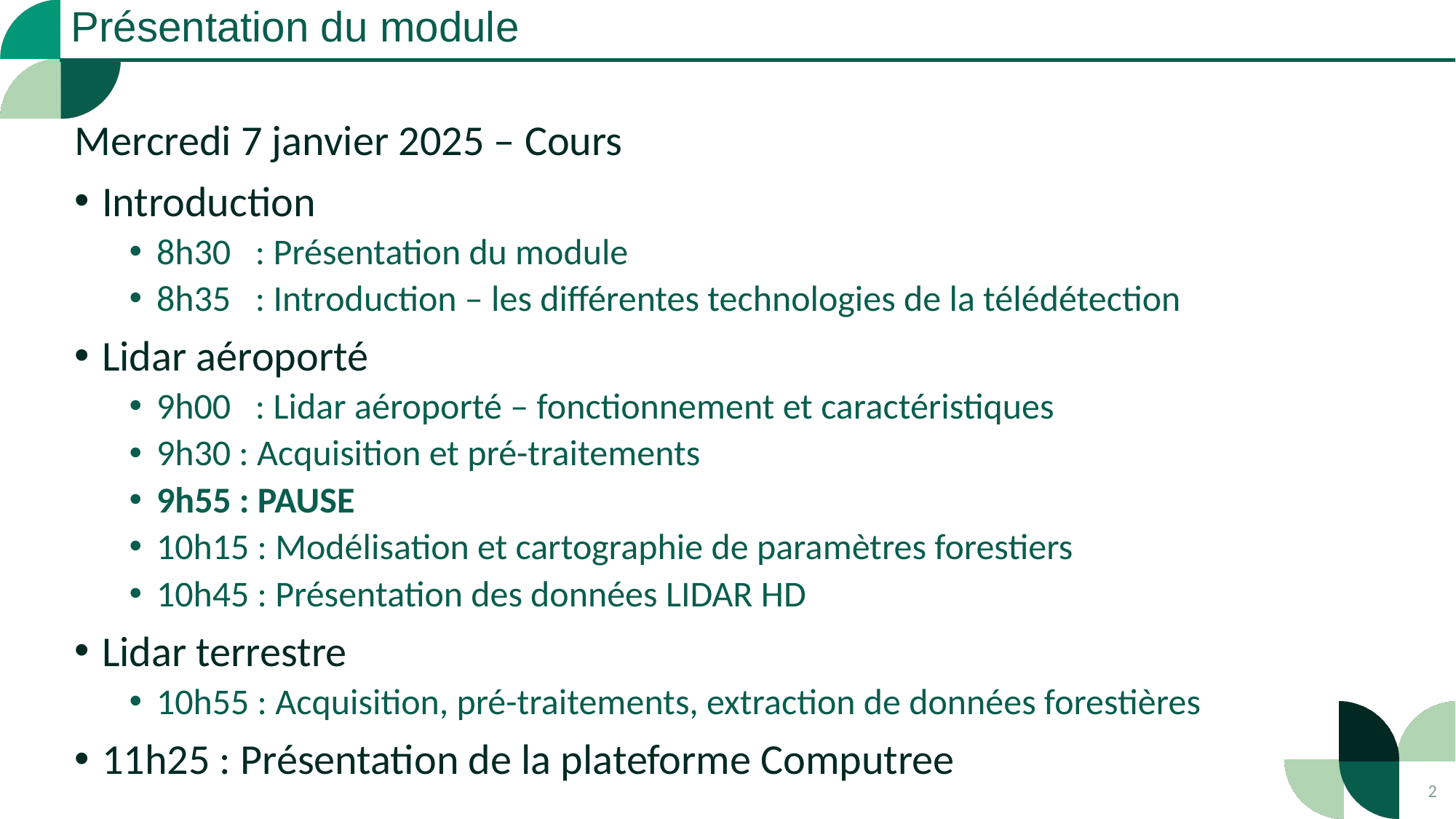

Présentation du module
Mercredi 7 janvier 2025 – Cours
Introduction
8h30   : Présentation du module
8h35   : Introduction – les différentes technologies de la télédétection
Lidar aéroporté
9h00   : Lidar aéroporté – fonctionnement et caractéristiques
9h30 : Acquisition et pré-traitements
9h55 : PAUSE
10h15 : Modélisation et cartographie de paramètres forestiers
10h45 : Présentation des données LIDAR HD
Lidar terrestre
10h55 : Acquisition, pré-traitements, extraction de données forestières
11h25 : Présentation de la plateforme Computree

2